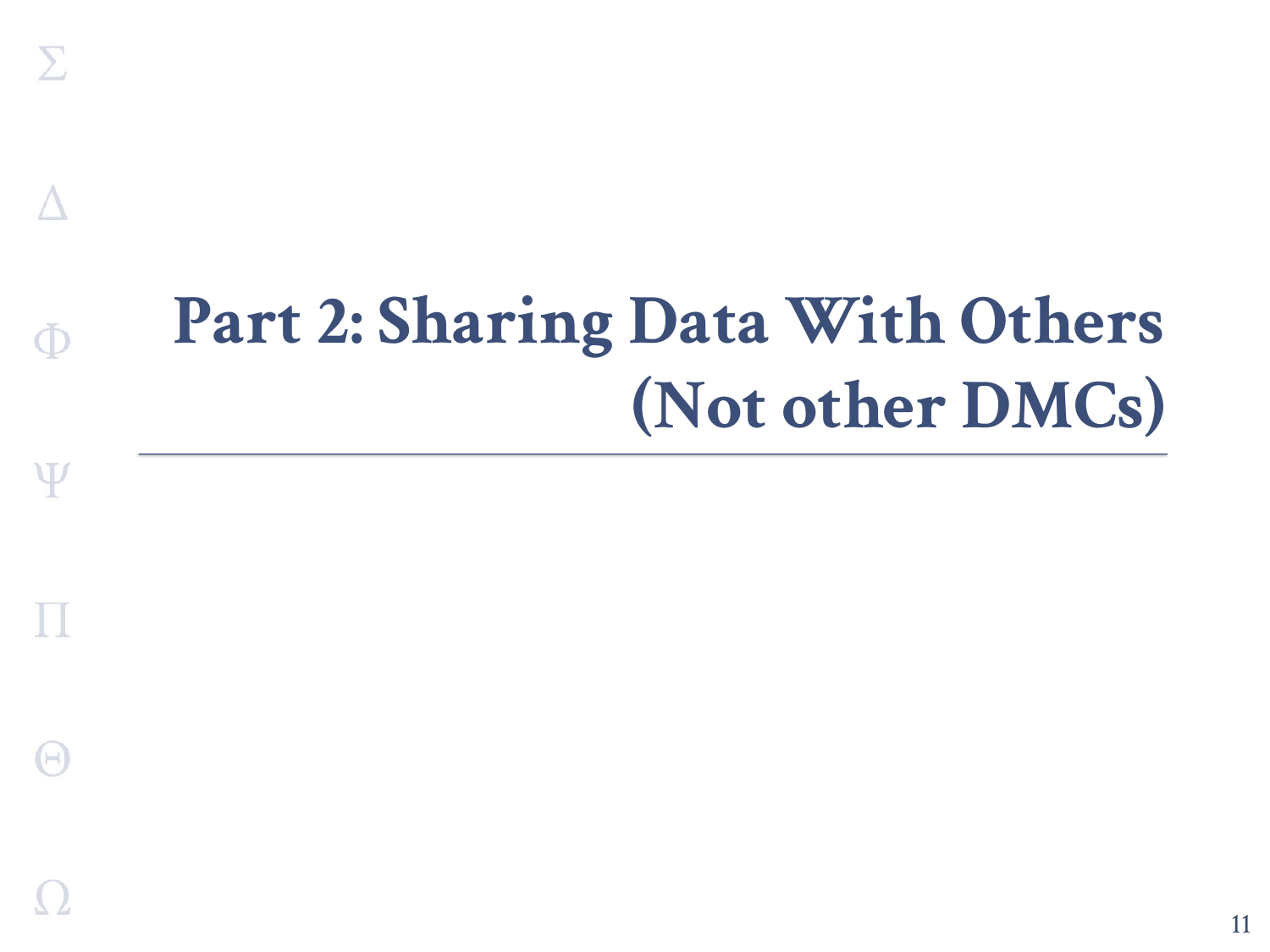

# Part 2: Sharing Data With Others (Not other DMCs)

11